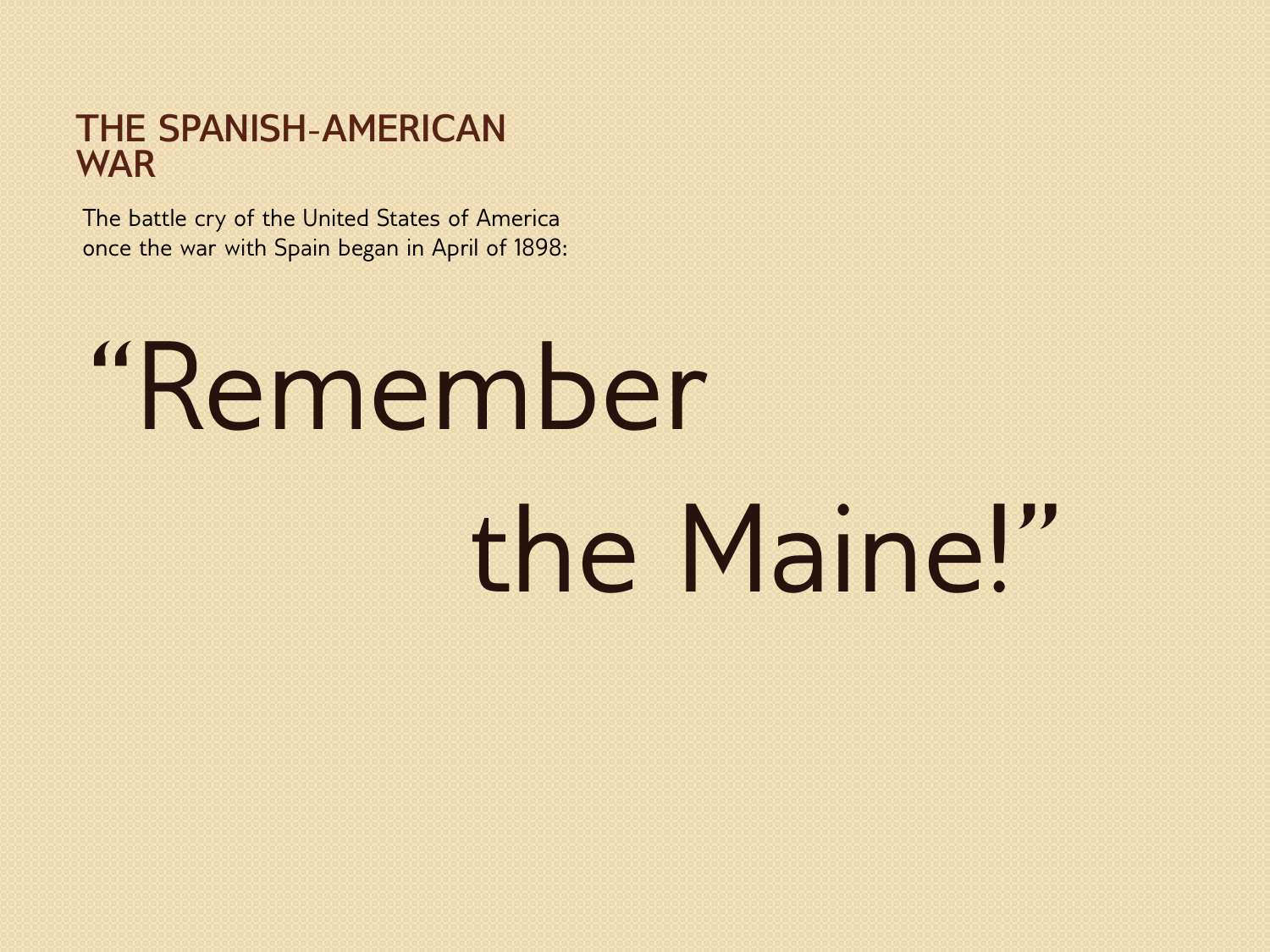

# The Spanish-American war
The battle cry of the United States of America once the war with Spain began in April of 1898:
“Remember
			the Maine!”